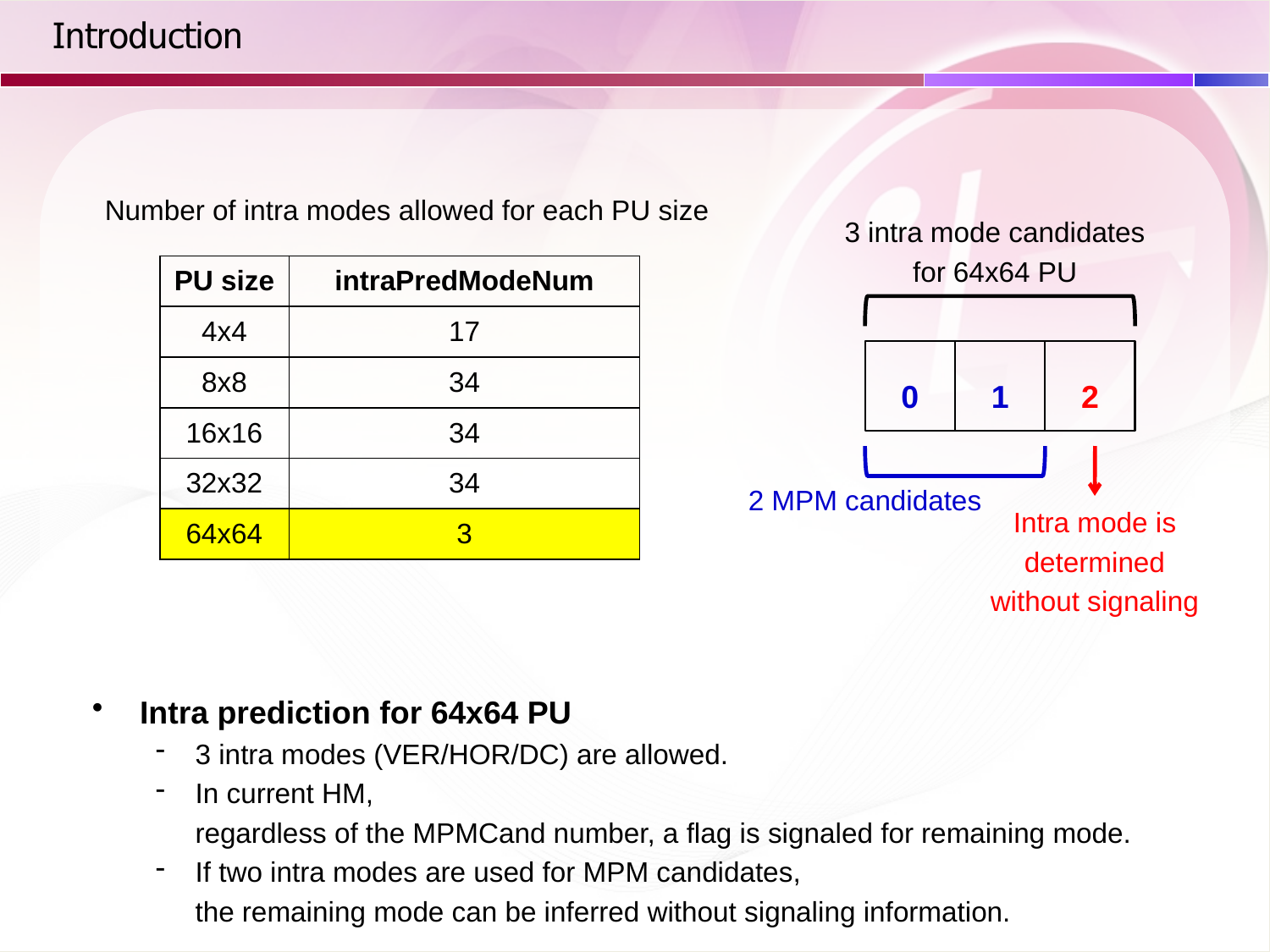

# Introduction

Number of intra modes allowed for each PU size
3 intra mode candidates
for 64x64 PU
| PU size | intraPredModeNum |
| --- | --- |
| 4x4 | 17 |
| 8x8 | 34 |
| 16x16 | 34 |
| 32x32 | 34 |
| 64x64 | 3 |

0
1
2

2 MPM candidates
Intra mode is
determined
without signaling
Intra prediction for 64x64 PU
3 intra modes (VER/HOR/DC) are allowed.
In current HM,
	regardless of the MPMCand number, a flag is signaled for remaining mode.
If two intra modes are used for MPM candidates,
	the remaining mode can be inferred without signaling information.